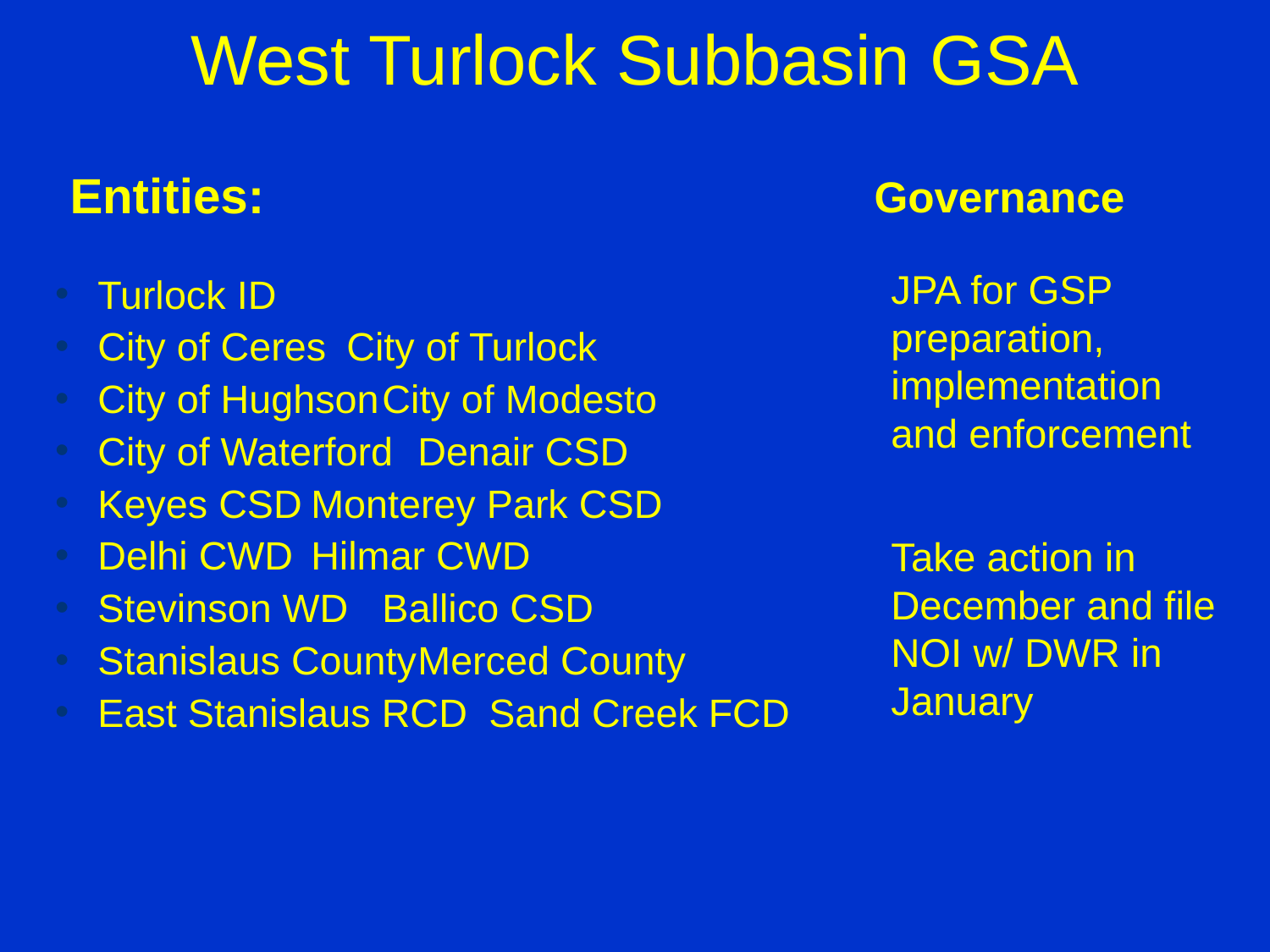

# West Turlock Subbasin GSA

Entities:

Governance

Turlock ID
City of Ceres		City of Turlock
City of Hughson	City of Modesto
City of Waterford	Denair CSD
Keyes CSD		Monterey Park CSD
Delhi CWD		Hilmar CWD
Stevinson WD	Ballico CSD
Stanislaus County	Merced County
East Stanislaus RCD	Sand Creek FCD

JPA for GSP preparation, implementation and enforcement

Take action in December and file NOI w/ DWR in January